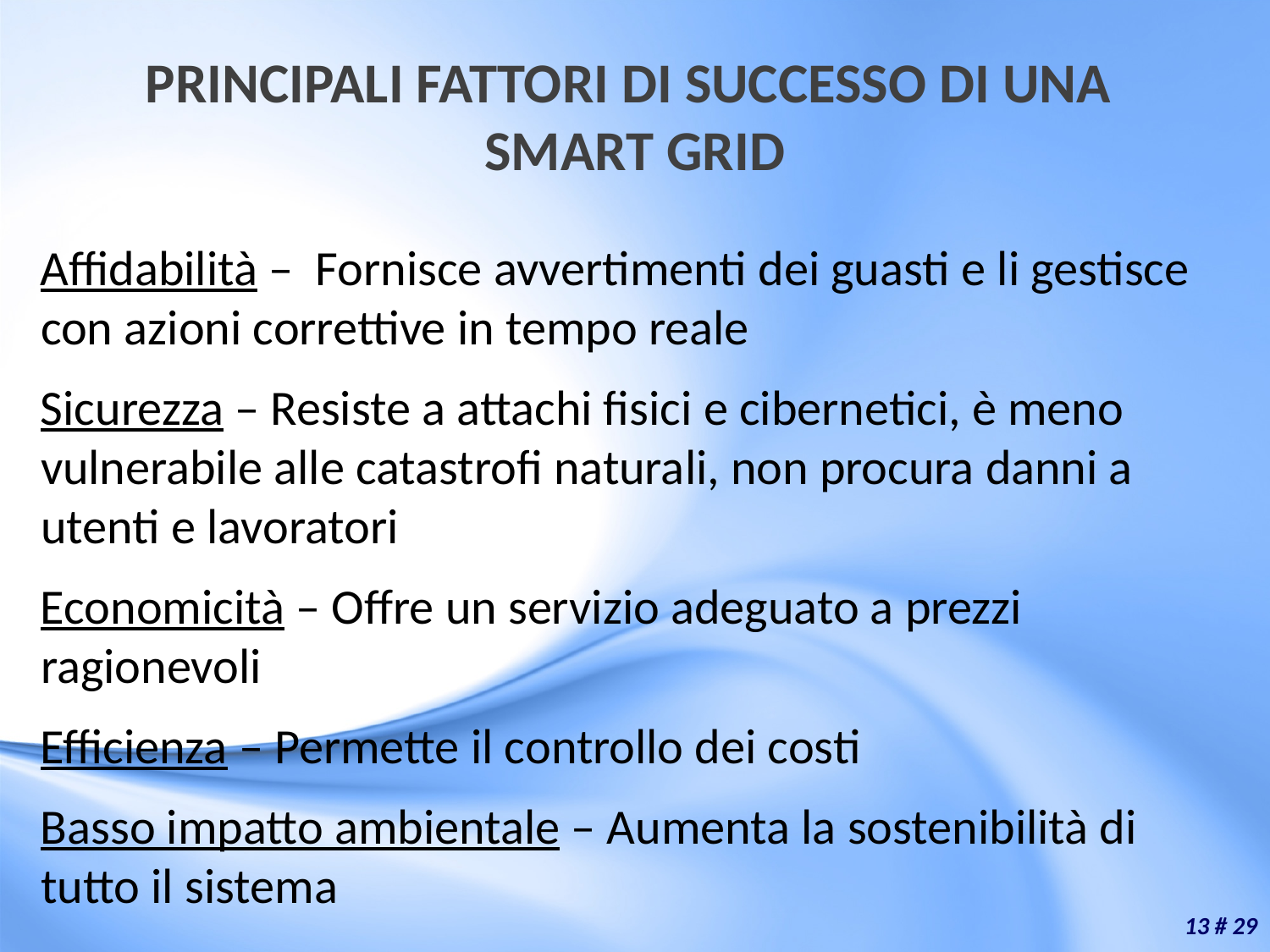

# PRINCIPALI FATTORI DI SUCCESSO DI UNA SMART GRID

Affidabilità –  Fornisce avvertimenti dei guasti e li gestisce con azioni correttive in tempo reale
Sicurezza – Resiste a attachi fisici e cibernetici, è meno vulnerabile alle catastrofi naturali, non procura danni a utenti e lavoratori
Economicità – Offre un servizio adeguato a prezzi ragionevoli
Efficienza – Permette il controllo dei costi
Basso impatto ambientale – Aumenta la sostenibilità di tutto il sistema
13 # 29